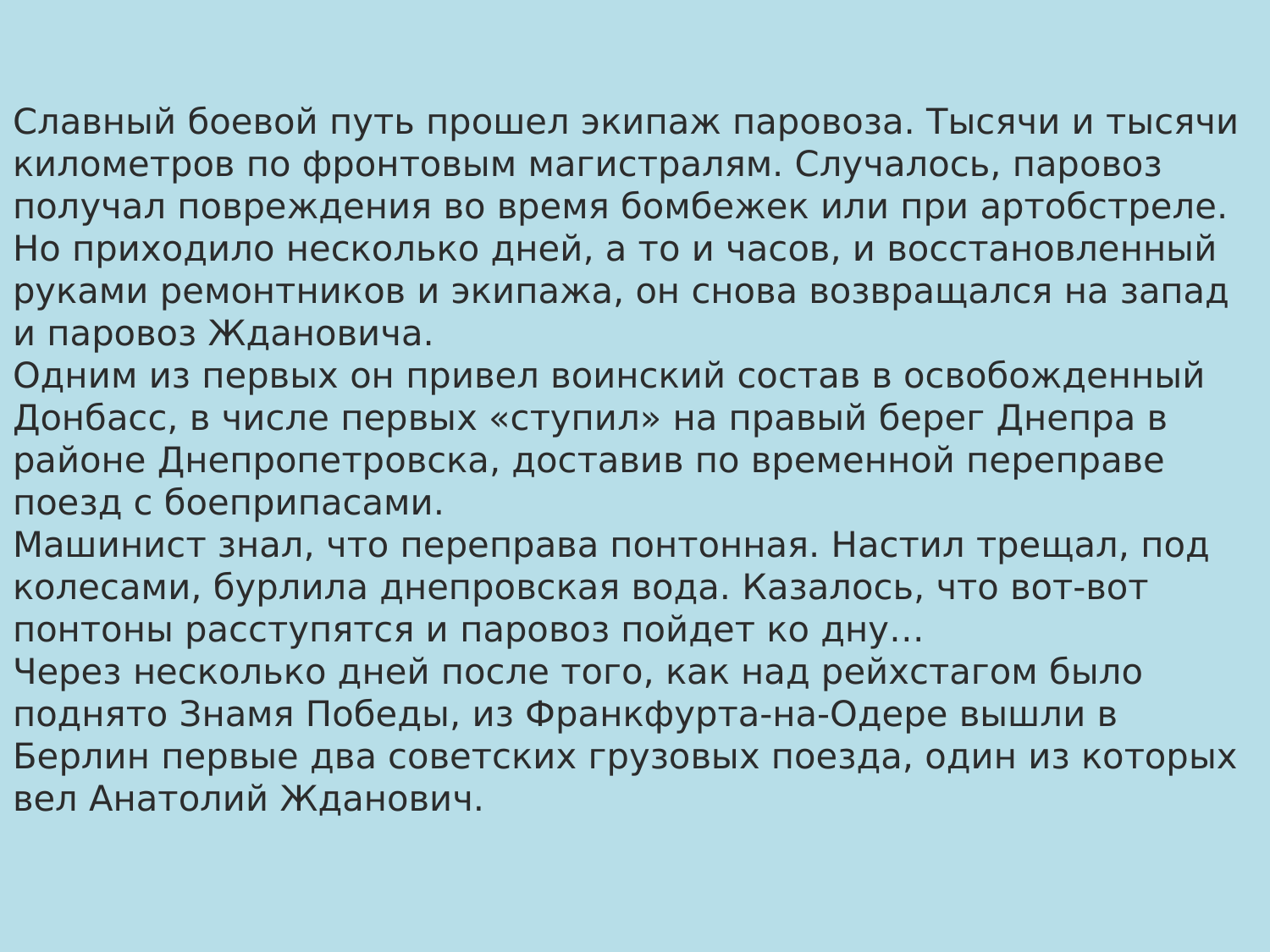

Славный боевой путь прошел экипаж паровоза. Тысячи и тысячи километров по фронтовым магистралям. Случалось, паровоз получал повреждения во время бомбежек или при артобстреле. Но приходило несколько дней, а то и часов, и восстановленный руками ремонтников и экипажа, он снова возвращался на запад и паровоз Ждановича.
Одним из первых он привел воинский состав в освобожденный Донбасс, в числе первых «ступил» на правый берег Днепра в районе Днепропетровска, доставив по временной переправе поезд с боеприпасами.
Машинист знал, что переправа понтонная. Настил трещал, под колесами, бурлила днепровская вода. Казалось, что вот-вот понтоны расступятся и паровоз пойдет ко дну…
Через несколько дней после того, как над рейхстагом было поднято Знамя Победы, из Франкфурта-на-Одере вышли в Берлин первые два советских грузовых поезда, один из которых вел Анатолий Жданович.